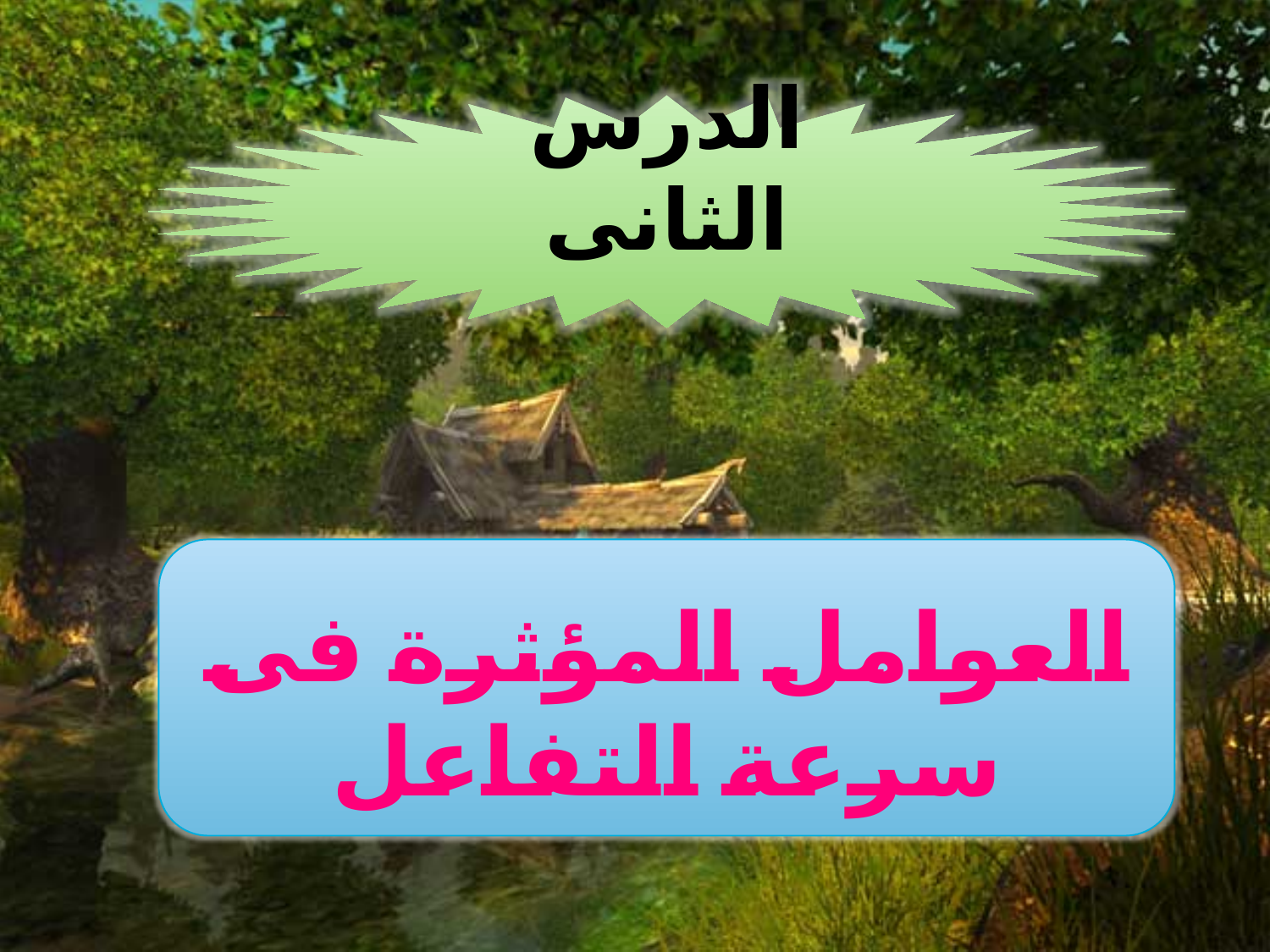

الدرس الثانى
العوامل المؤثرة فى سرعة التفاعل